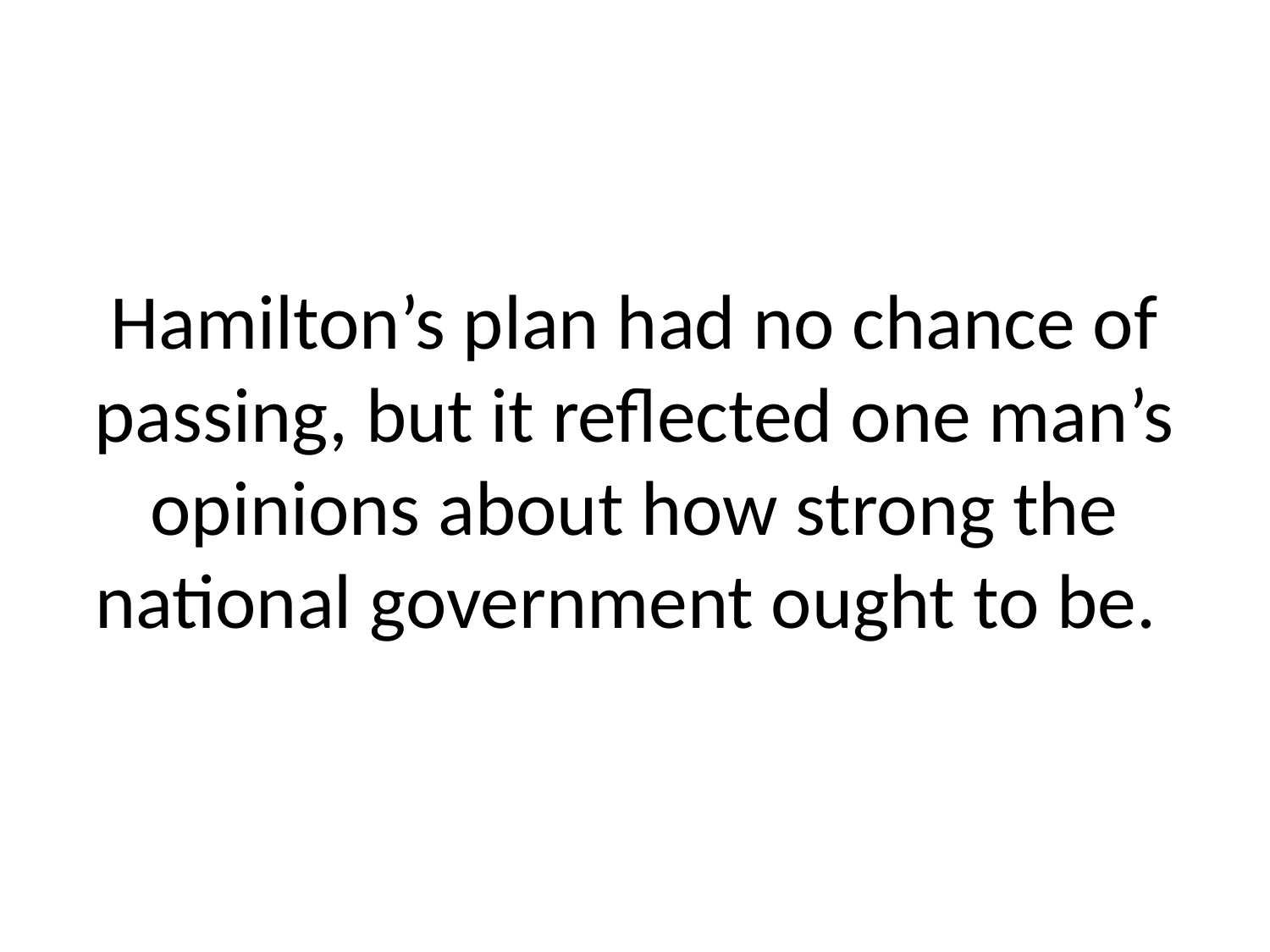

# Hamilton’s plan had no chance of passing, but it reflected one man’s opinions about how strong the national government ought to be.